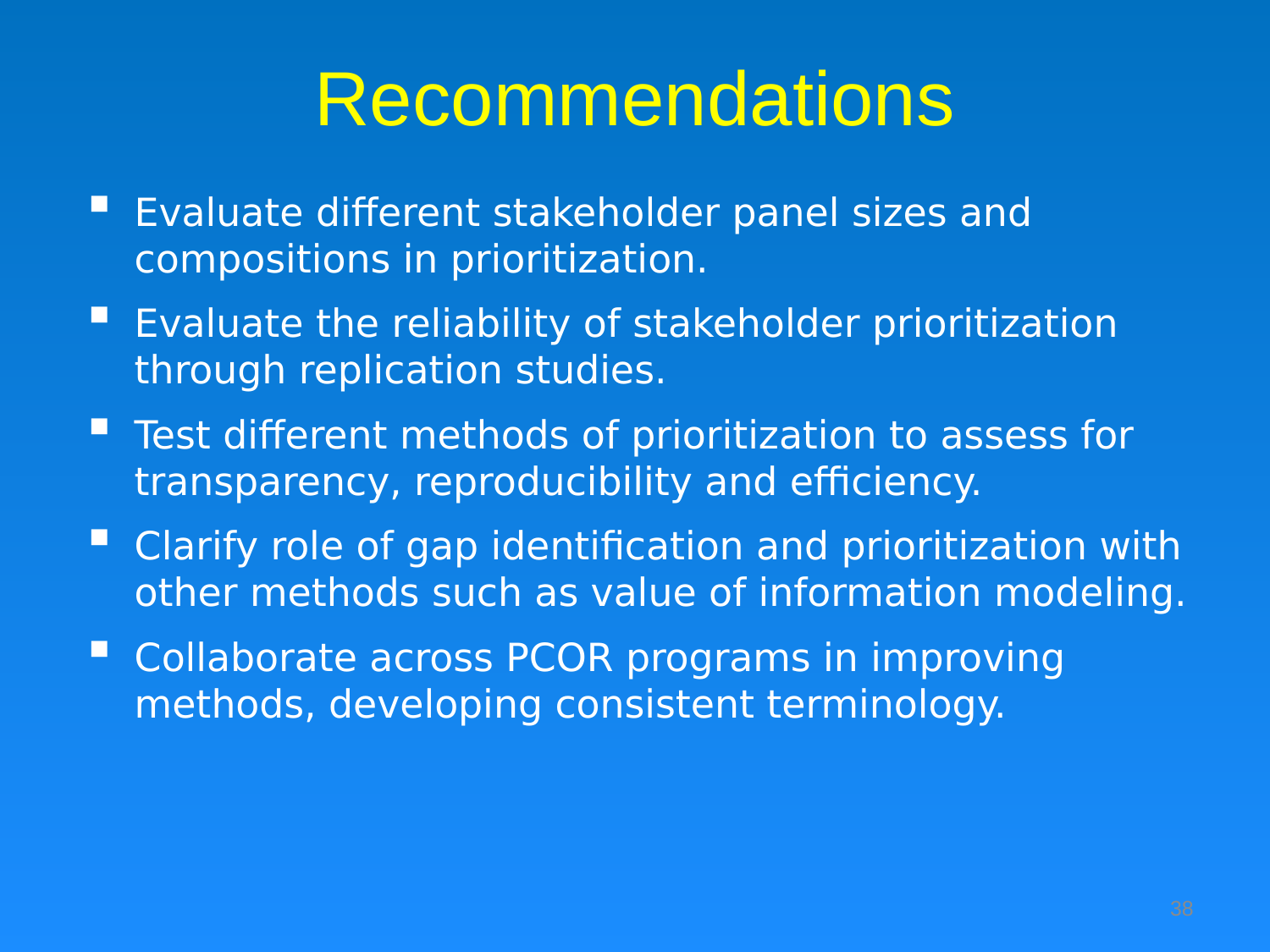

# Recommendations

Evaluate different stakeholder panel sizes and compositions in prioritization.
Evaluate the reliability of stakeholder prioritization through replication studies.
Test different methods of prioritization to assess for transparency, reproducibility and efficiency.
Clarify role of gap identification and prioritization with other methods such as value of information modeling.
Collaborate across PCOR programs in improving methods, developing consistent terminology.
38